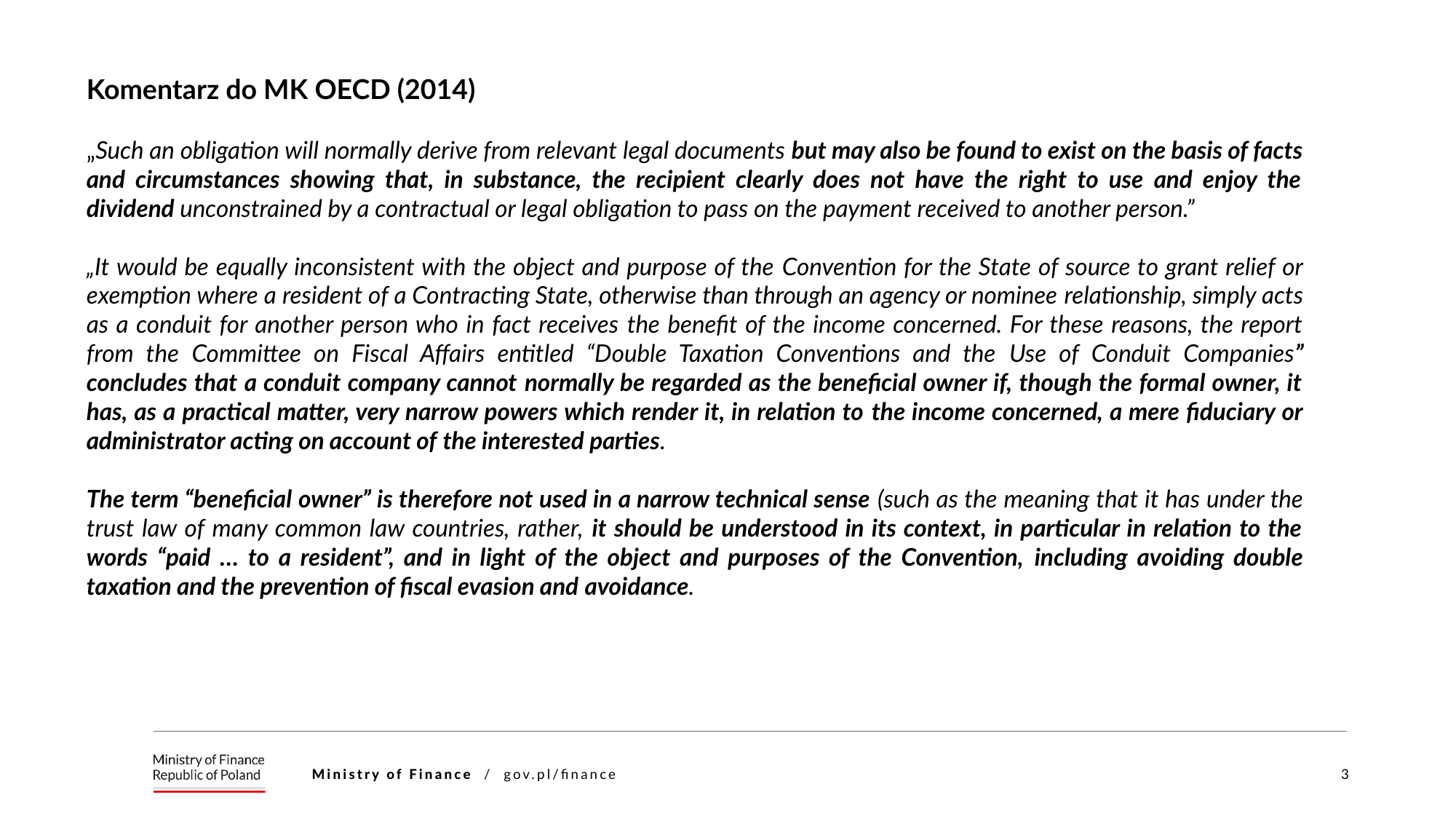

Komentarz do MK OECD (2014)
„Such an obligation will normally derive from relevant legal documents but may also be found to exist on the basis of facts and circumstances showing that, in substance, the recipient clearly does not have the right to use and enjoy the dividend unconstrained by a contractual or legal obligation to pass on the payment received to another person.”

„It would be equally inconsistent with the object and purpose of the Convention for the State of source to grant relief or exemption where a resident of a Contracting State, otherwise than through an agency or nominee relationship, simply acts as a conduit for another person who in fact receives the benefit of the income concerned. For these reasons, the report from the Committee on Fiscal Affairs entitled “Double Taxation Conventions and the Use of Conduit Companies” concludes that a conduit company cannot normally be regarded as the beneficial owner if, though the formal owner, it has, as a practical matter, very narrow powers which render it, in relation to the income concerned, a mere fiduciary or administrator acting on account of the interested parties.

The term “beneficial owner” is therefore not used in a narrow technical sense (such as the meaning that it has under the trust law of many common law countries, rather, it should be understood in its context, in particular in relation to the words “paid … to a resident”, and in light of the object and purposes of the Convention, including avoiding double taxation and the prevention of fiscal evasion and avoidance.